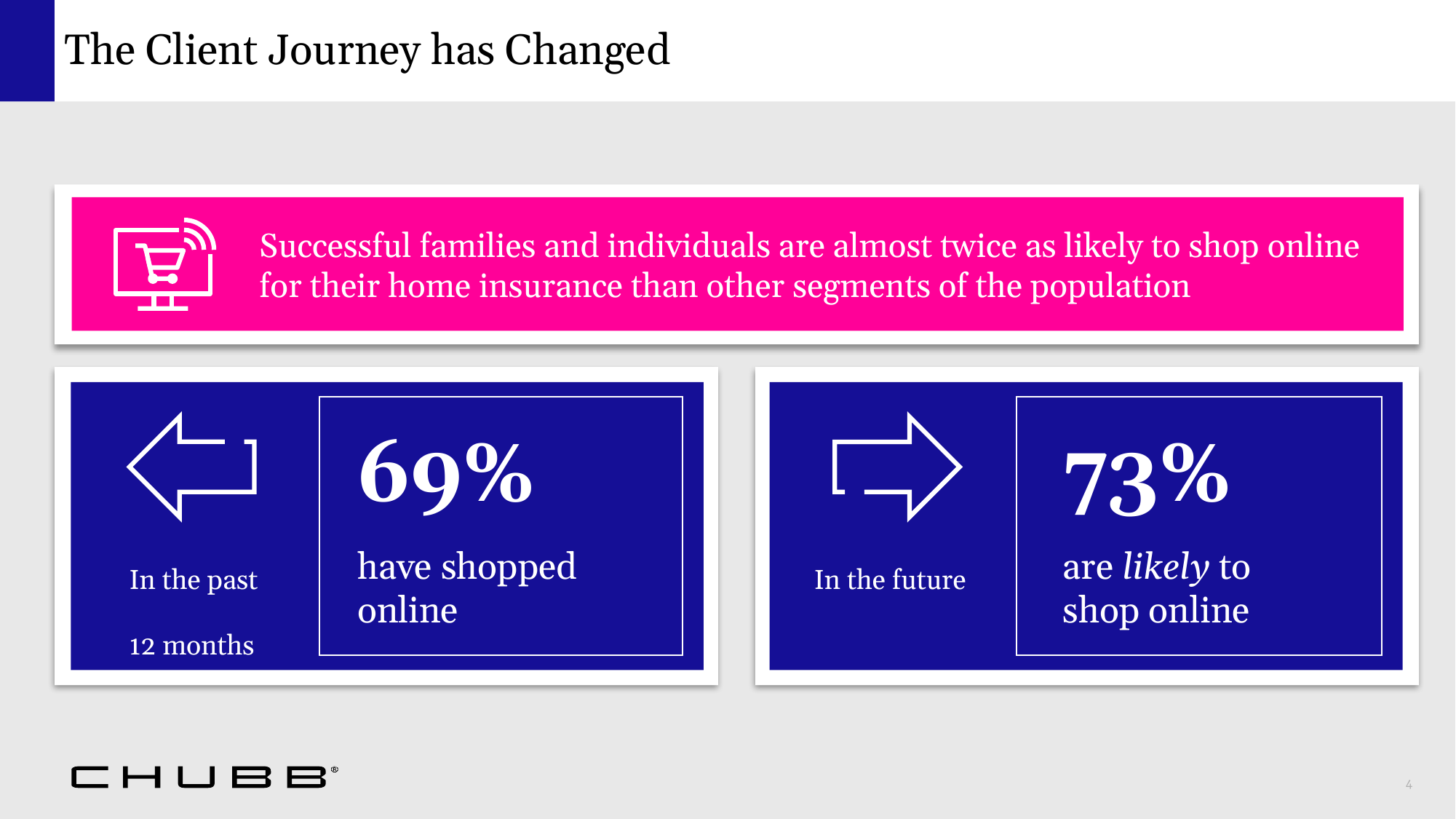

# The Client Journey has Changed

Successful families and individuals are almost twice as likely to shop online
for their home insurance than other segments of the population

69%
73%
have shopped online
are likely to
shop online
In the past
12 months
In the future
4